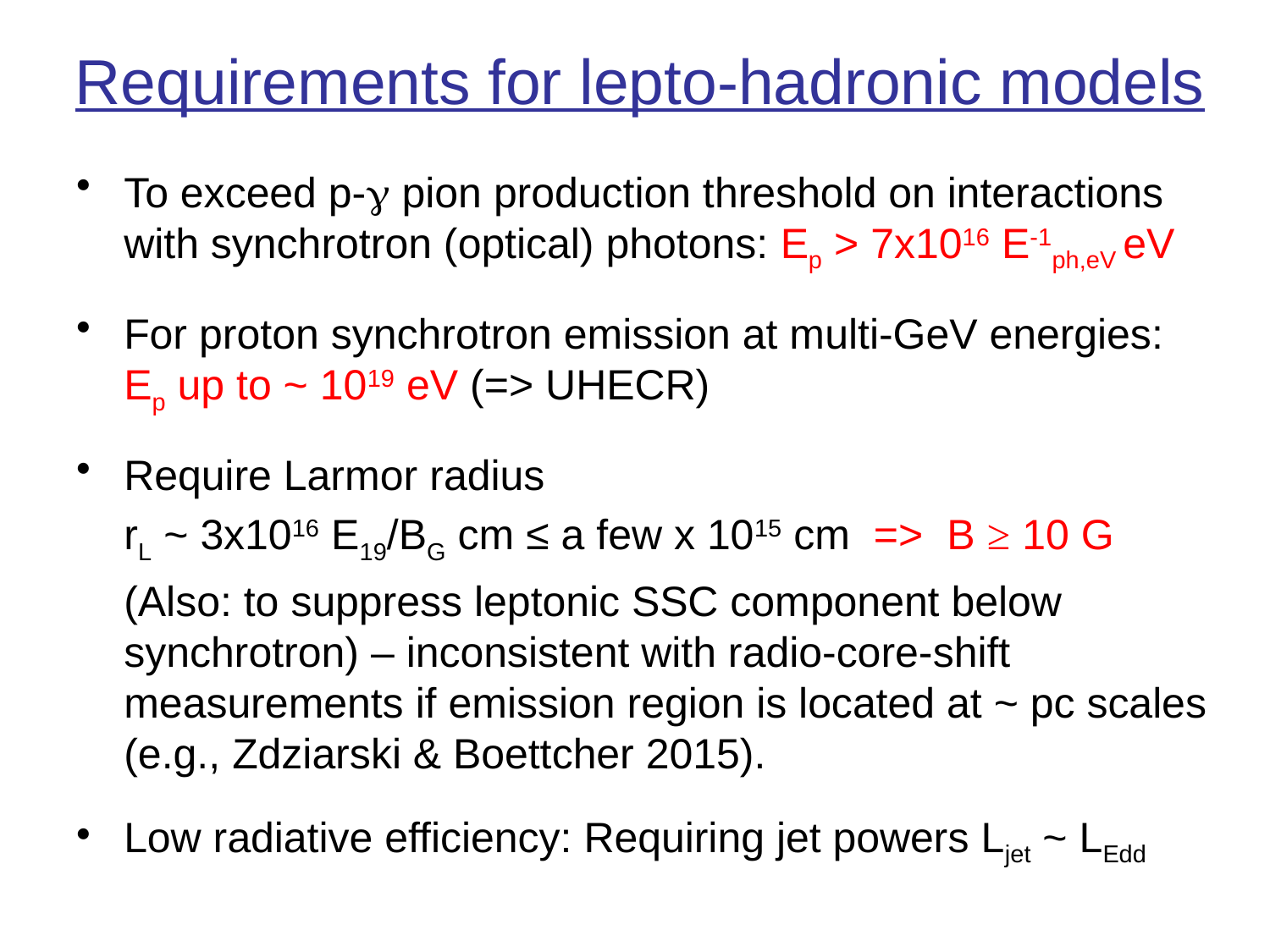

# Requirements for lepto-hadronic models
To exceed p-γ pion production threshold on interactions with synchrotron (optical) photons: Ep > 7x1016 E-1ph,eV eV

For proton synchrotron emission at multi-GeV energies: Ep up to ~ 1019 eV (=> UHECR)

Require Larmor radius
	rL ~ 3x1016 E19/BG cm ≤ a few x 1015 cm  =>  B ≥ 10 G
	(Also: to suppress leptonic SSC component below synchrotron) – inconsistent with radio-core-shift measurements if emission region is located at ~ pc scales (e.g., Zdziarski & Boettcher 2015).

Low radiative efficiency: Requiring jet powers Ljet ~ LEdd